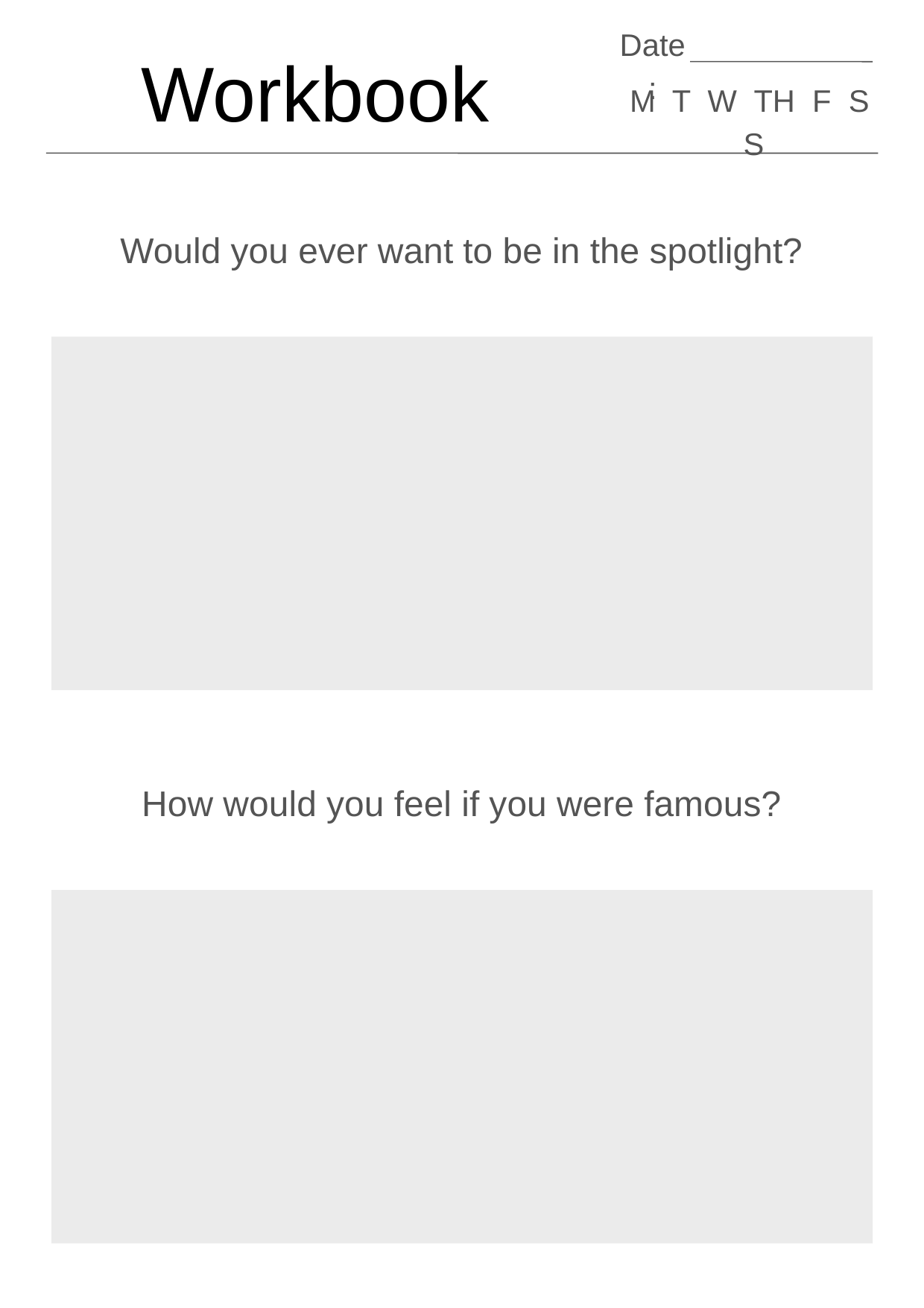

Date:
Workbook

M  T  W  TH  F  S  S

Would you ever want to be in the spotlight?

How would you feel if you were famous?